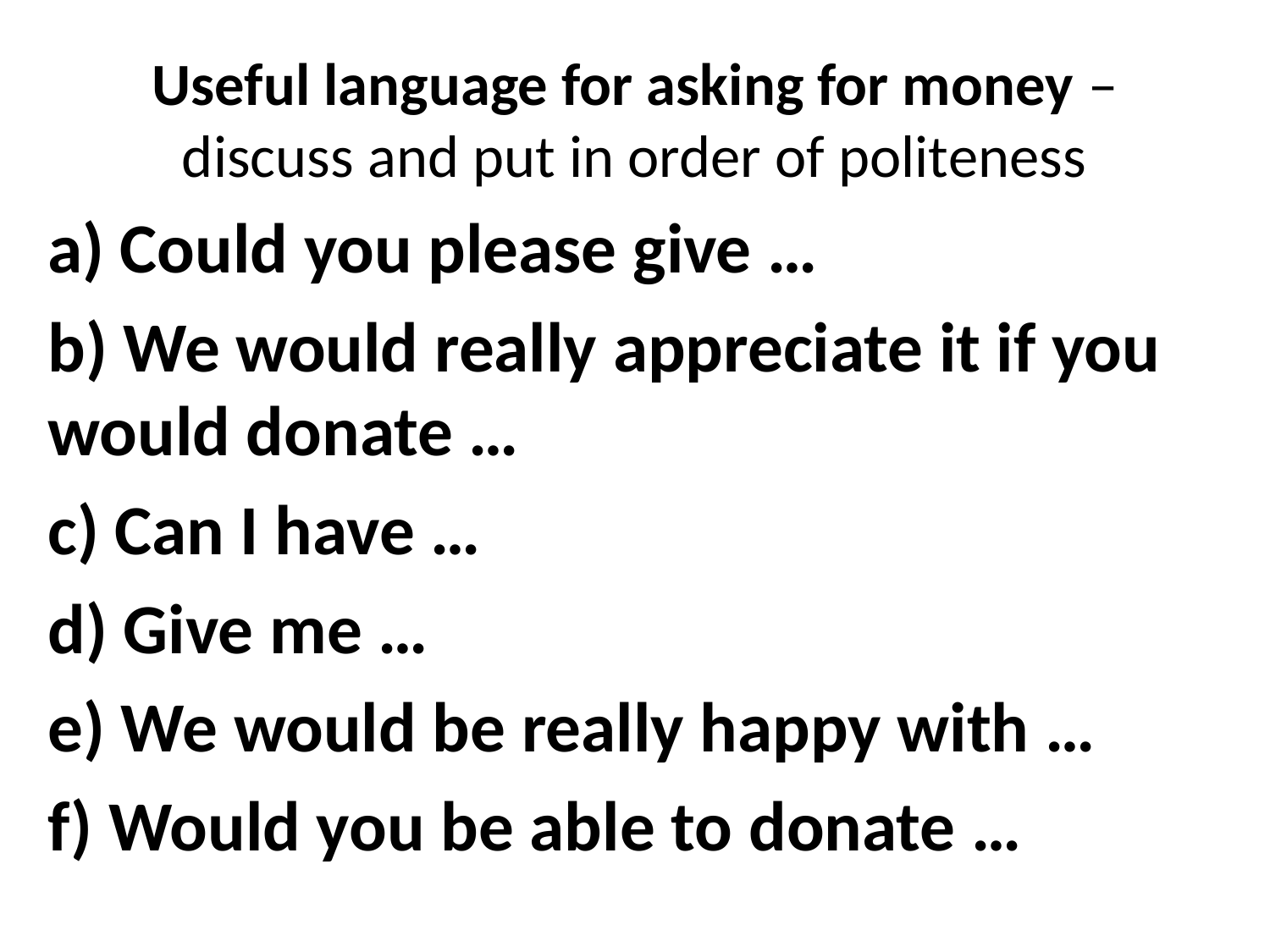

# Useful language for asking for money – discuss and put in order of politeness
a) Could you please give …
b) We would really appreciate it if you would donate …
c) Can I have …
d) Give me …
e) We would be really happy with …
f) Would you be able to donate …